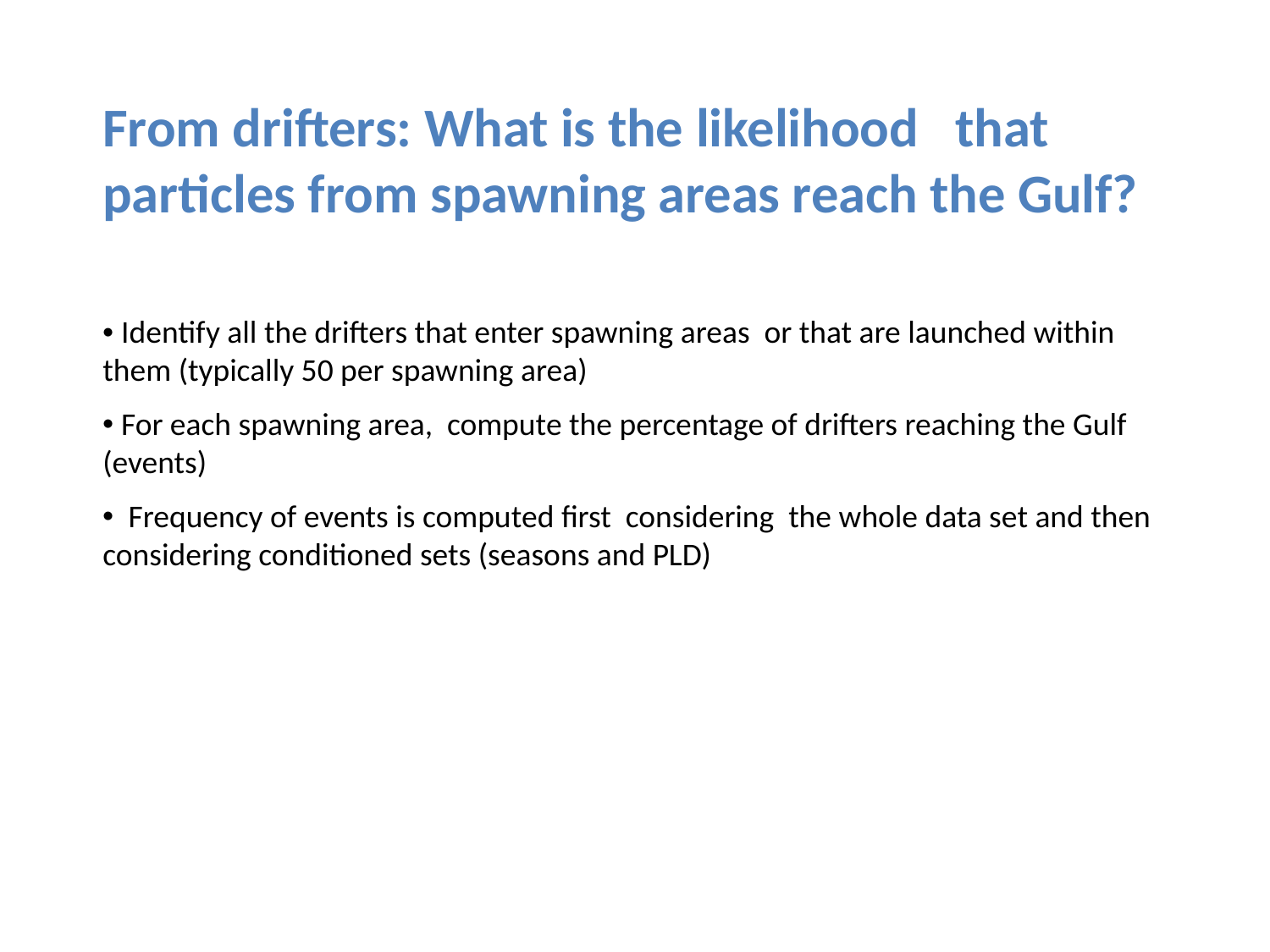

From drifters: What is the likelihood   that particles from spawning areas reach the Gulf?
 Identify all the drifters that enter spawning areas  or that are launched within them (typically 50 per spawning area)
 For each spawning area,  compute the percentage of drifters reaching the Gulf (events)
  Frequency of events is computed first  considering  the whole data set and then considering conditioned sets (seasons and PLD)